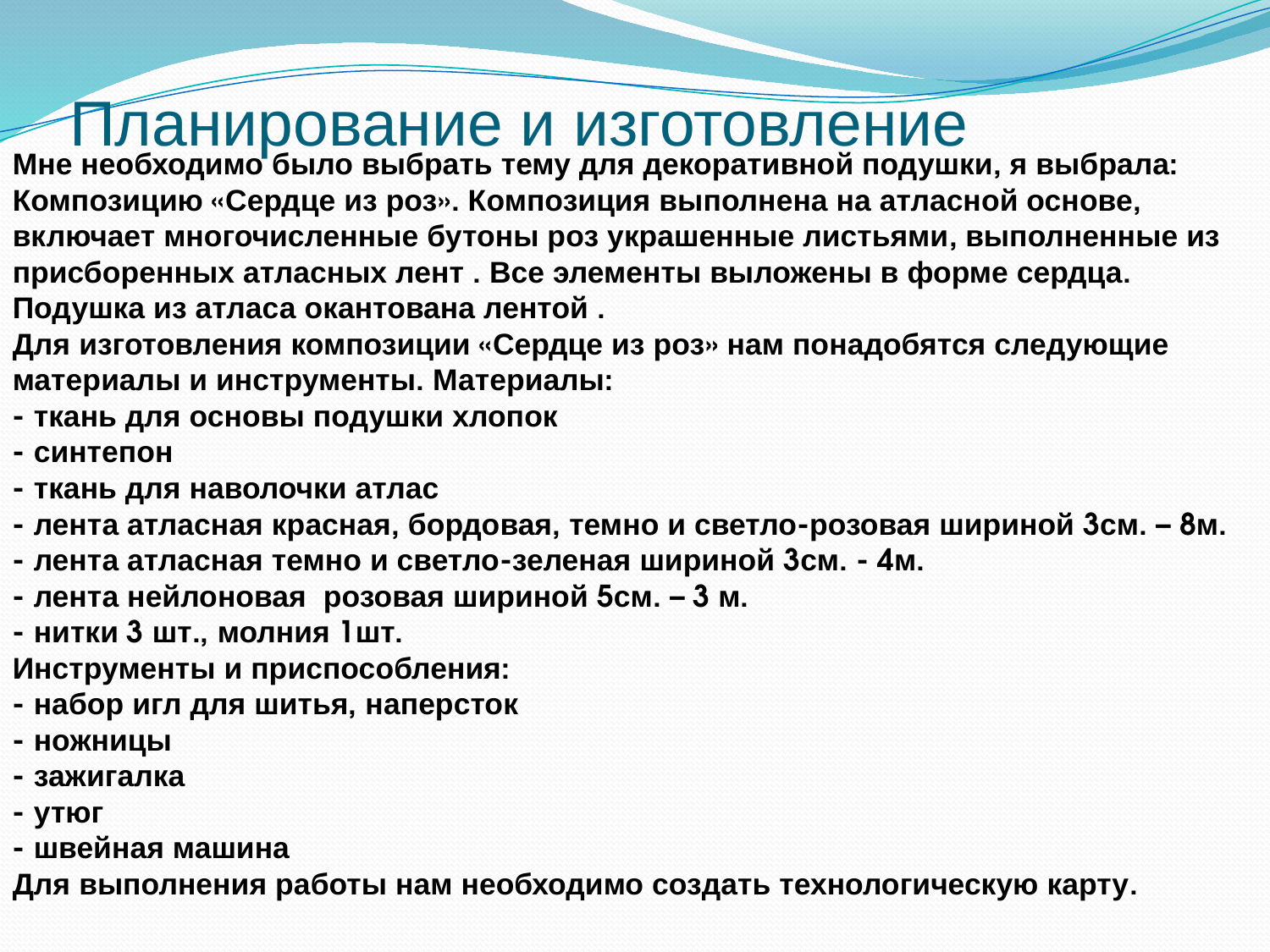

# Планирование и изготовление
Мне необходимо было выбрать тему для декоративной подушки, я выбрала:
Композицию «Сердце из роз». Композиция выполнена на атласной основе, включает многочисленные бутоны роз украшенные листьями, выполненные из присборенных атласных лент . Все элементы выложены в форме сердца. Подушка из атласа окантована лентой .
Для изготовления композиции «Сердце из роз» нам понадобятся следующие материалы и инструменты. Материалы:
- ткань для основы подушки хлопок
- синтепон
- ткань для наволочки атлас
- лента атласная красная, бордовая, темно и светло-розовая шириной 3см. – 8м.
- лента атласная темно и светло-зеленая шириной 3см. - 4м.
- лента нейлоновая  розовая шириной 5см. – 3 м.
- нитки 3 шт., молния 1шт.
Инструменты и приспособления:
- набор игл для шитья, наперсток
- ножницы
- зажигалка
- утюг
- швейная машина
Для выполнения работы нам необходимо создать технологическую карту.